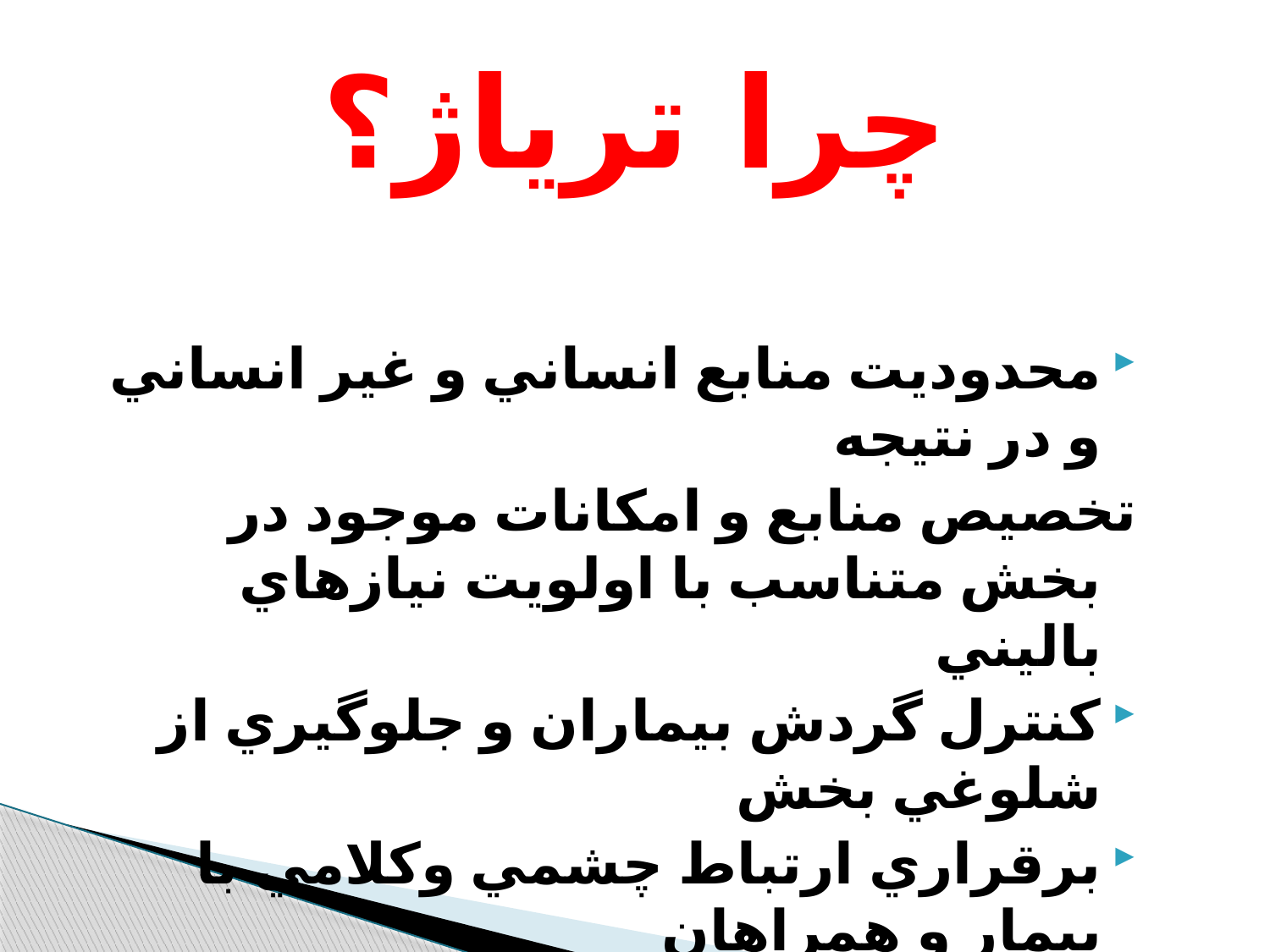

# چرا ترياژ؟
محدوديت منابع انساني و غير انساني و در نتيجه
تخصيص منابع و امكانات موجود در بخش متناسب با اولويت نيازهاي باليني
كنترل گردش بيماران و جلوگيري از شلوغي بخش
برقراري ارتباط چشمي وكلامي با بيمار و همراهان
ترياژ مطلوبتر= رضايتمندي بيشتر